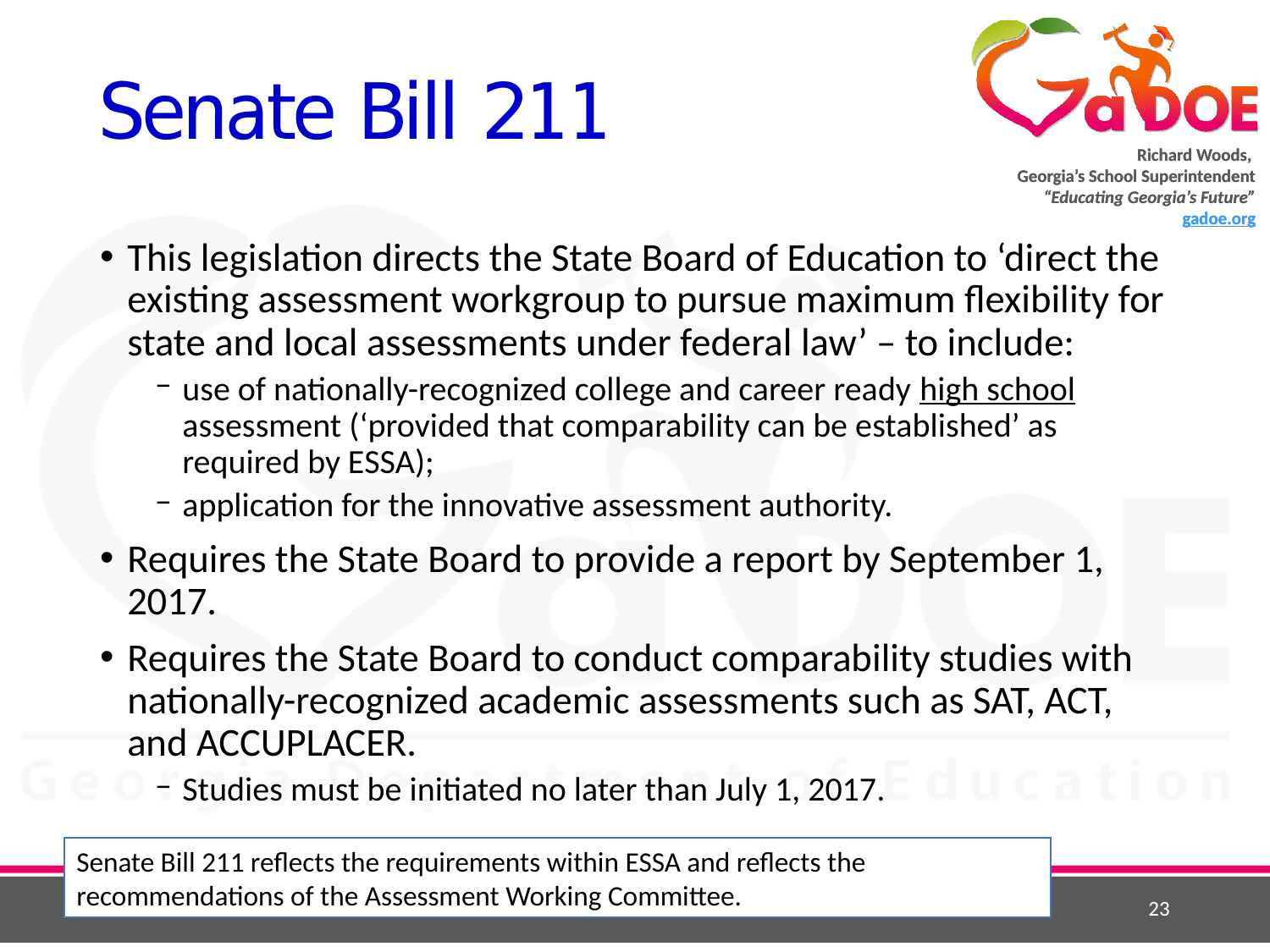

# Senate Bill 211
This legislation directs the State Board of Education to ‘direct the existing assessment workgroup to pursue maximum flexibility for state and local assessments under federal law’ – to include:
use of nationally-recognized college and career ready high school assessment (‘provided that comparability can be established’ as required by ESSA);
application for the innovative assessment authority.
Requires the State Board to provide a report by September 1, 2017.
Requires the State Board to conduct comparability studies with nationally-recognized academic assessments such as SAT, ACT, and ACCUPLACER.
Studies must be initiated no later than July 1, 2017.
Senate Bill 211 reflects the requirements within ESSA and reflects the recommendations of the Assessment Working Committee.
23